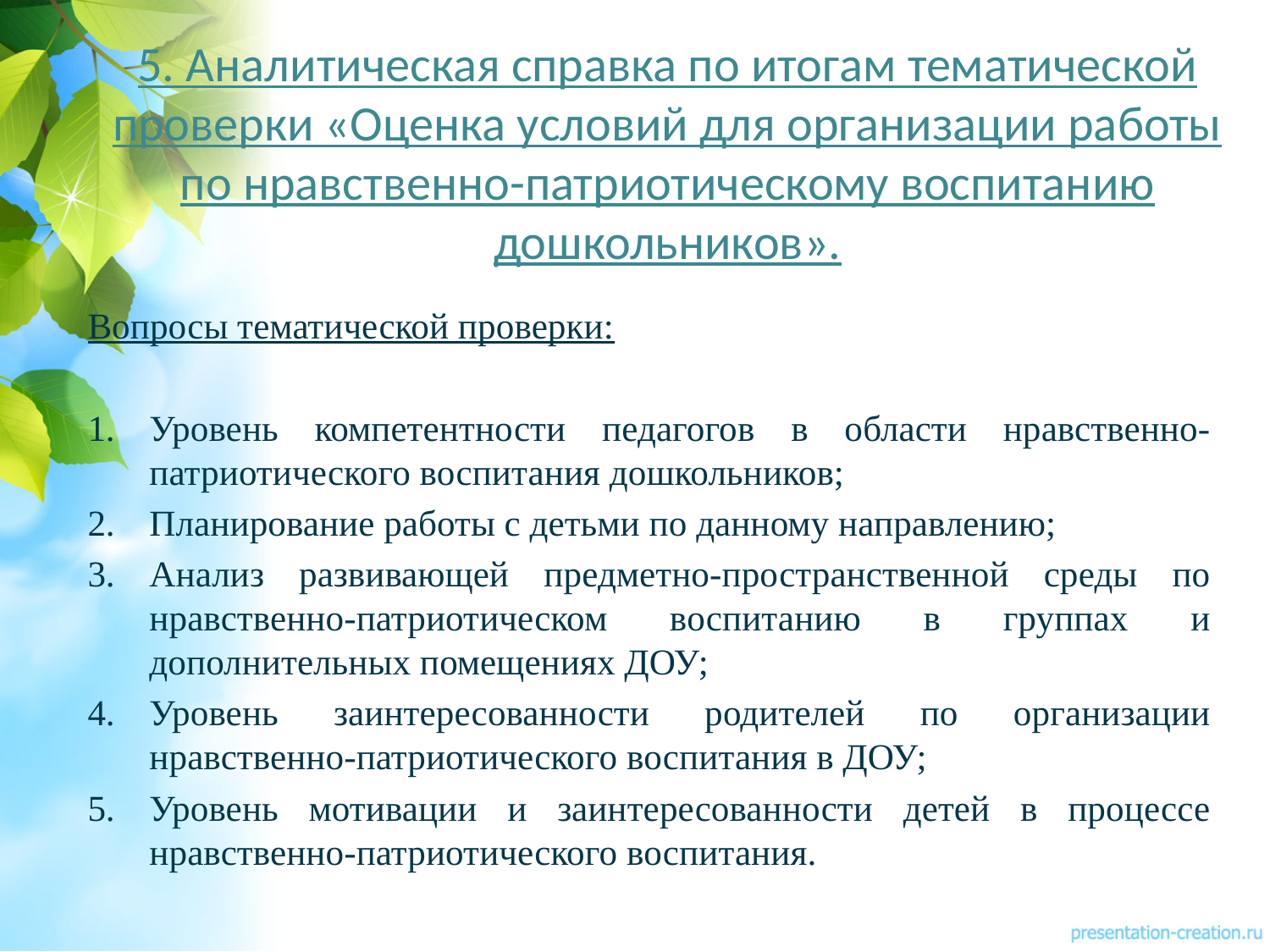

# 5. Аналитическая справка по итогам тематической проверки «Оценка условий для организации работы по нравственно-патриотическому воспитанию дошкольников».
Вопросы тематической проверки:

Уровень компетентности педагогов в области нравственно-патриотического воспитания дошкольников;
Планирование работы с детьми по данному направлению;
Анализ развивающей предметно-пространственной среды по нравственно-патриотическом воспитанию в группах и дополнительных помещениях ДОУ;
Уровень заинтересованности родителей по организации нравственно-патриотического воспитания в ДОУ;
Уровень мотивации и заинтересованности детей в процессе нравственно-патриотического воспитания.